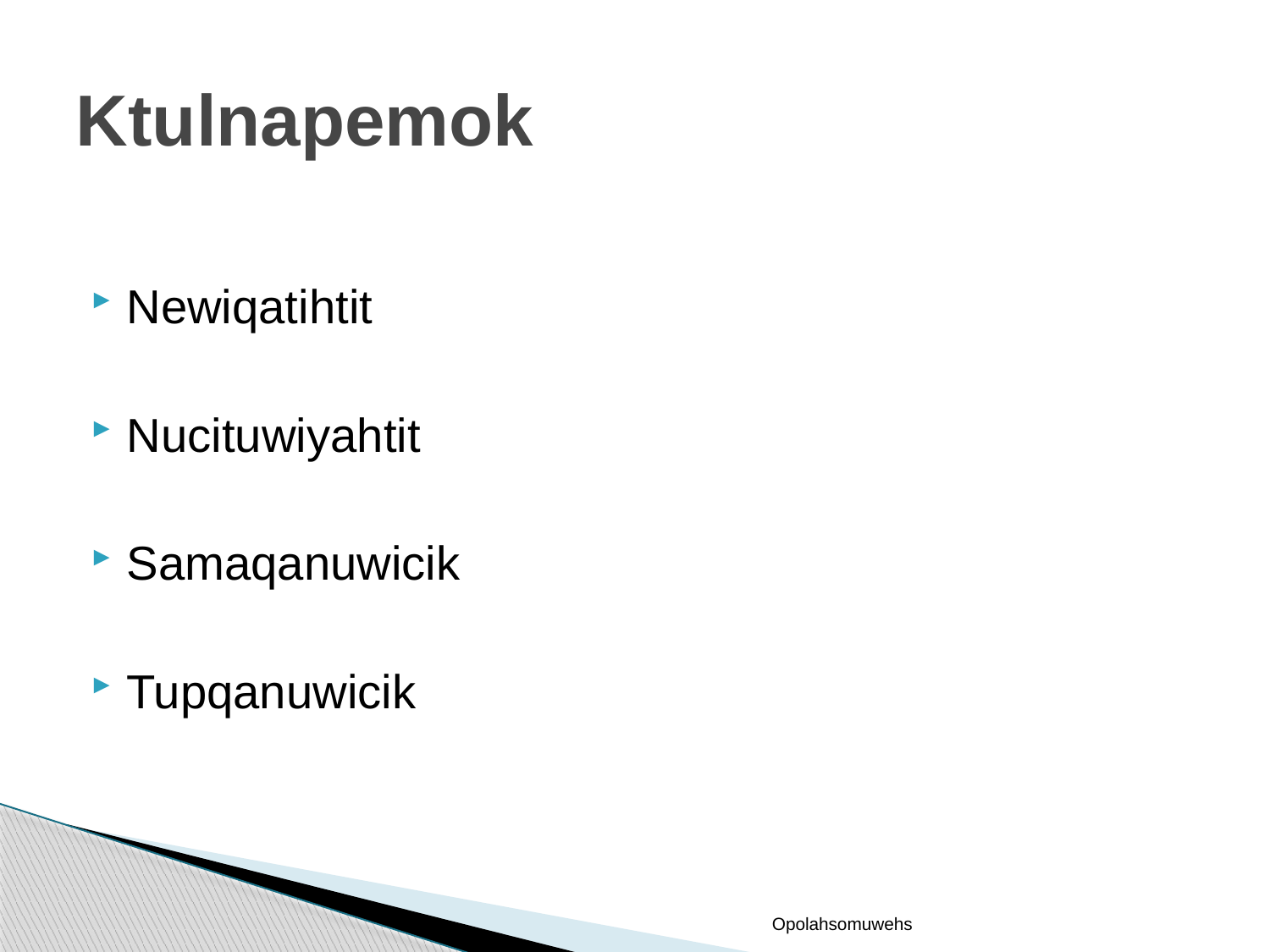

# Ktulnapemok

Newiqatihtit

Nucituwiyahtit

Samaqanuwicik

Tupqanuwicik

Opolahsomuwehs